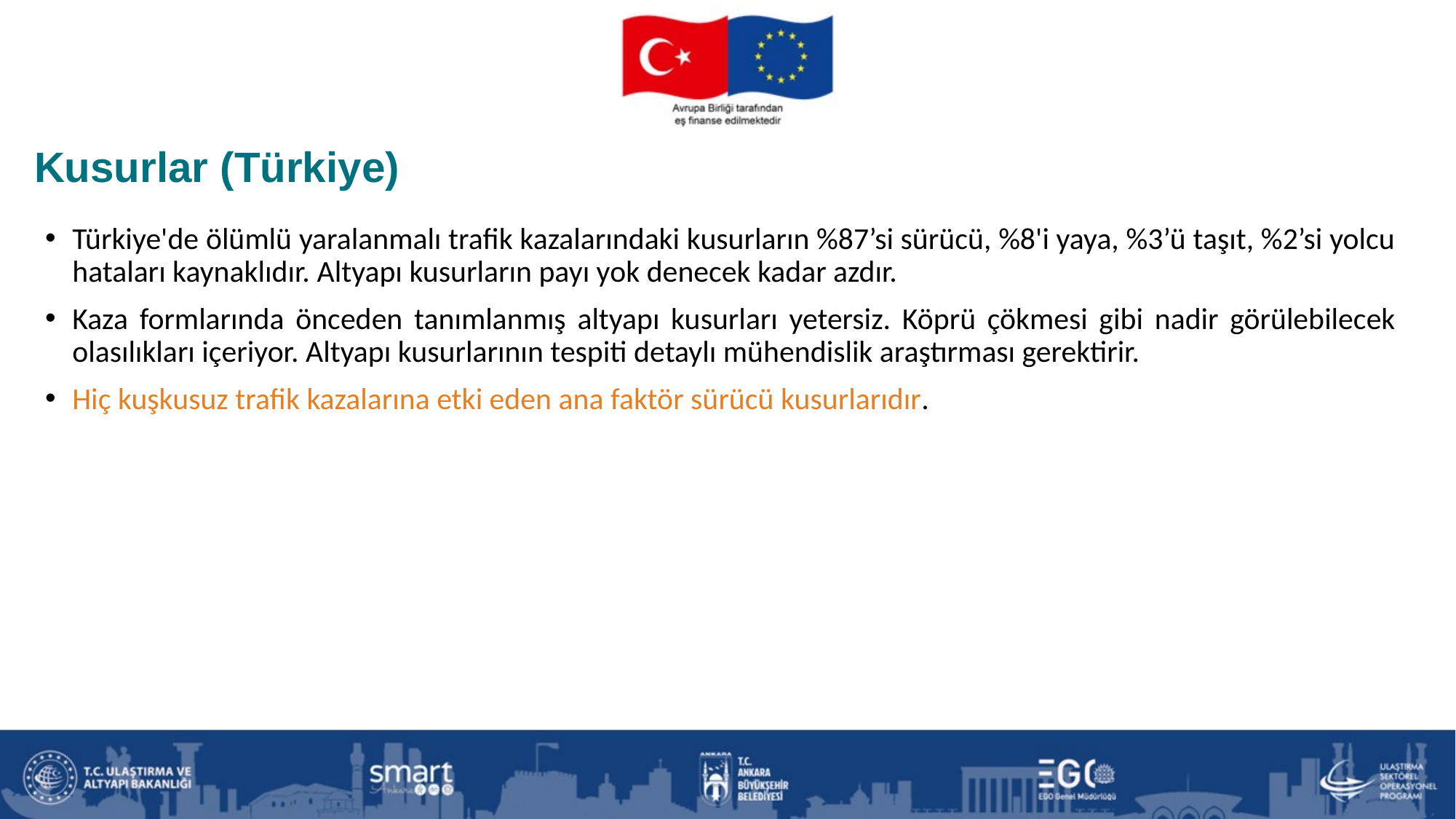

Kusurlar (Türkiye)

Türkiye'de ölümlü yaralanmalı trafik kazalarındaki kusurların %87’si sürücü, %8'i yaya, %3’ü taşıt, %2’si yolcu hataları kaynaklıdır. Altyapı kusurların payı yok denecek kadar azdır.
Kaza formlarında önceden tanımlanmış altyapı kusurları yetersiz. Köprü çökmesi gibi nadir görülebilecek olasılıkları içeriyor. Altyapı kusurlarının tespiti detaylı mühendislik araştırması gerektirir.
Hiç kuşkusuz trafik kazalarına etki eden ana faktör sürücü kusurlarıdır.